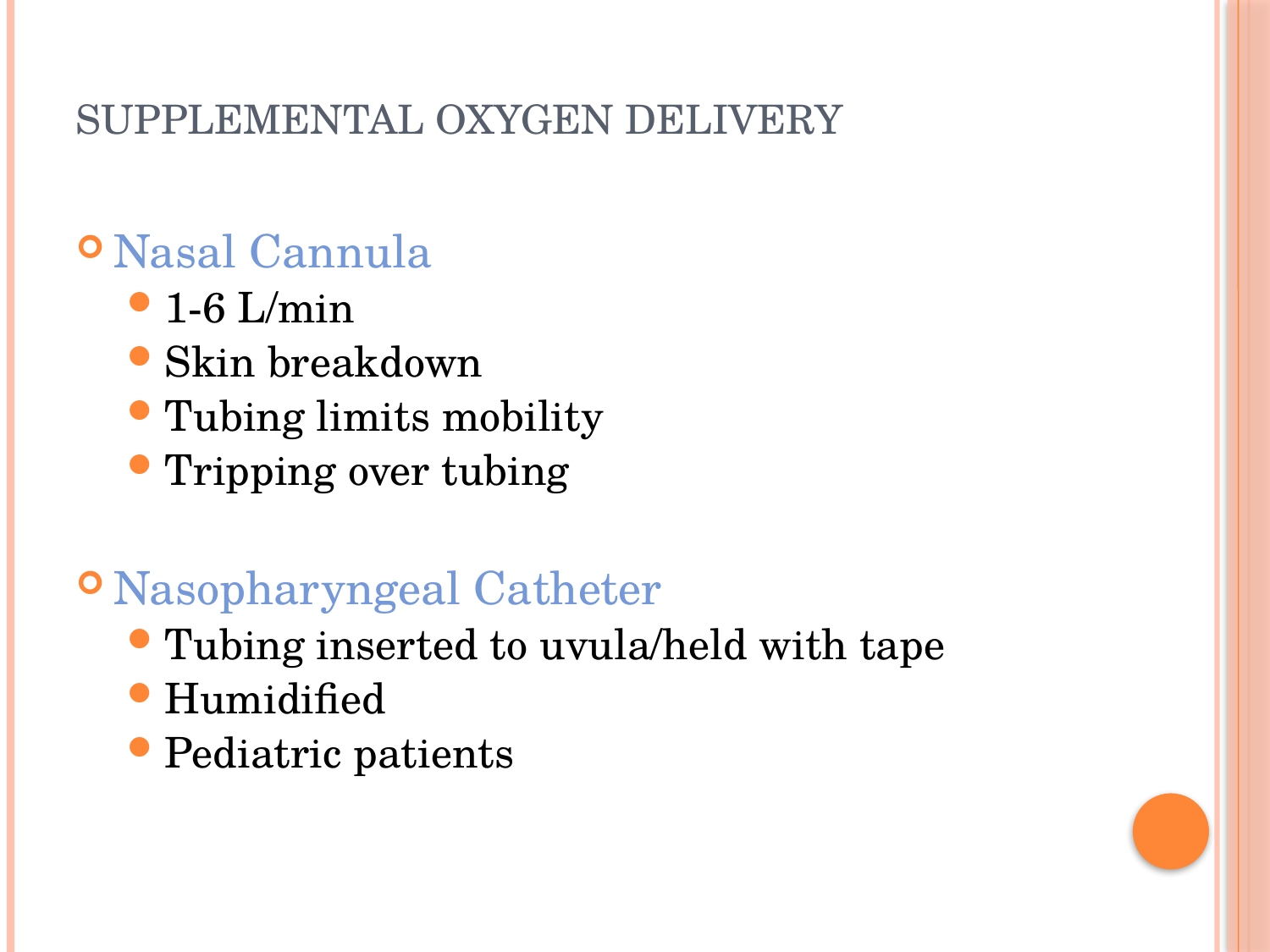

# Supplemental Oxygen Delivery
Nasal Cannula
1-6 L/min
Skin breakdown
Tubing limits mobility
Tripping over tubing

Nasopharyngeal Catheter
Tubing inserted to uvula/held with tape
Humidified
Pediatric patients